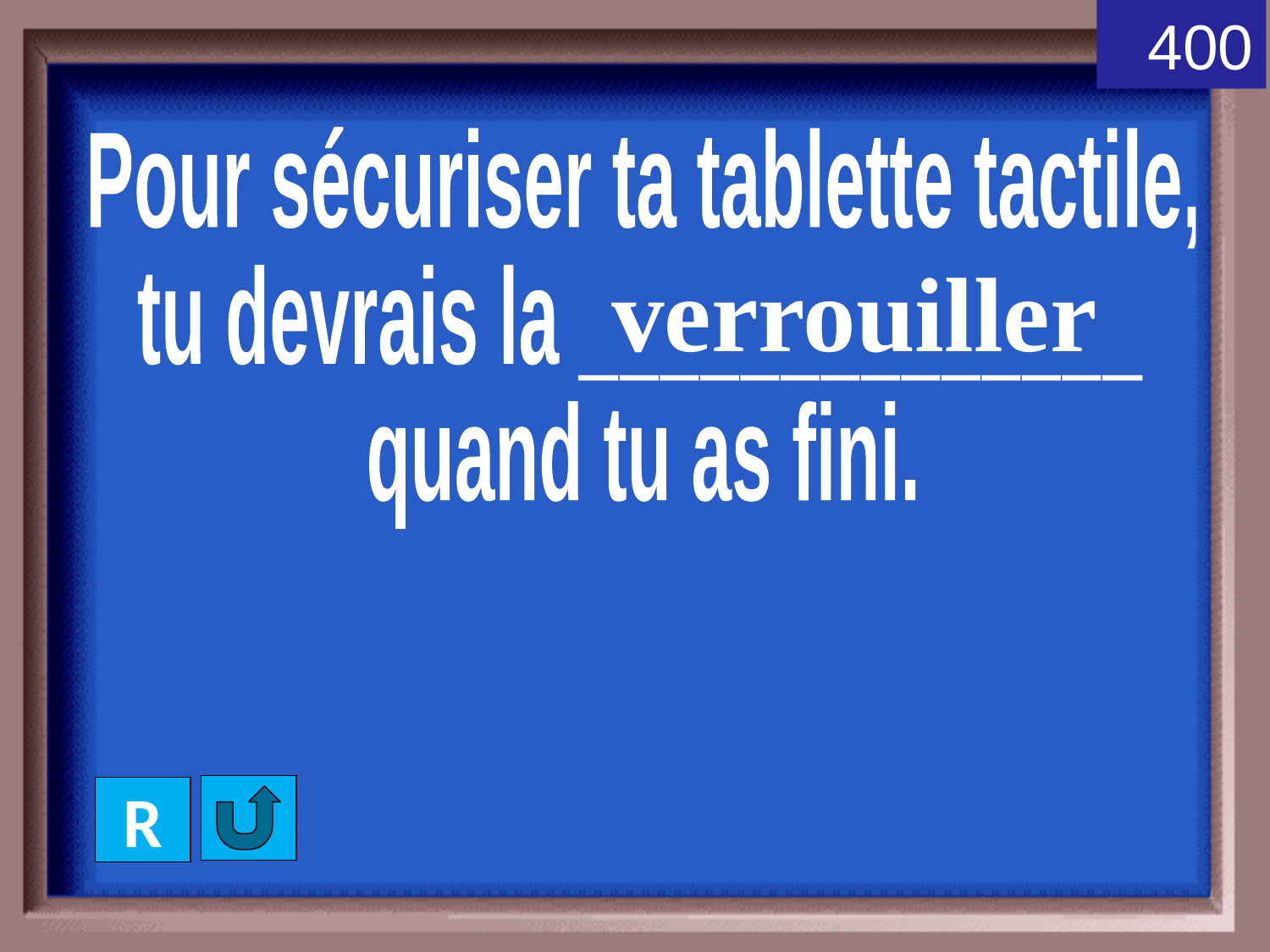

400
Pour sécuriser ta tablette tactile,
tu devrais la ______________
quand tu as fini.
verrouiller

R